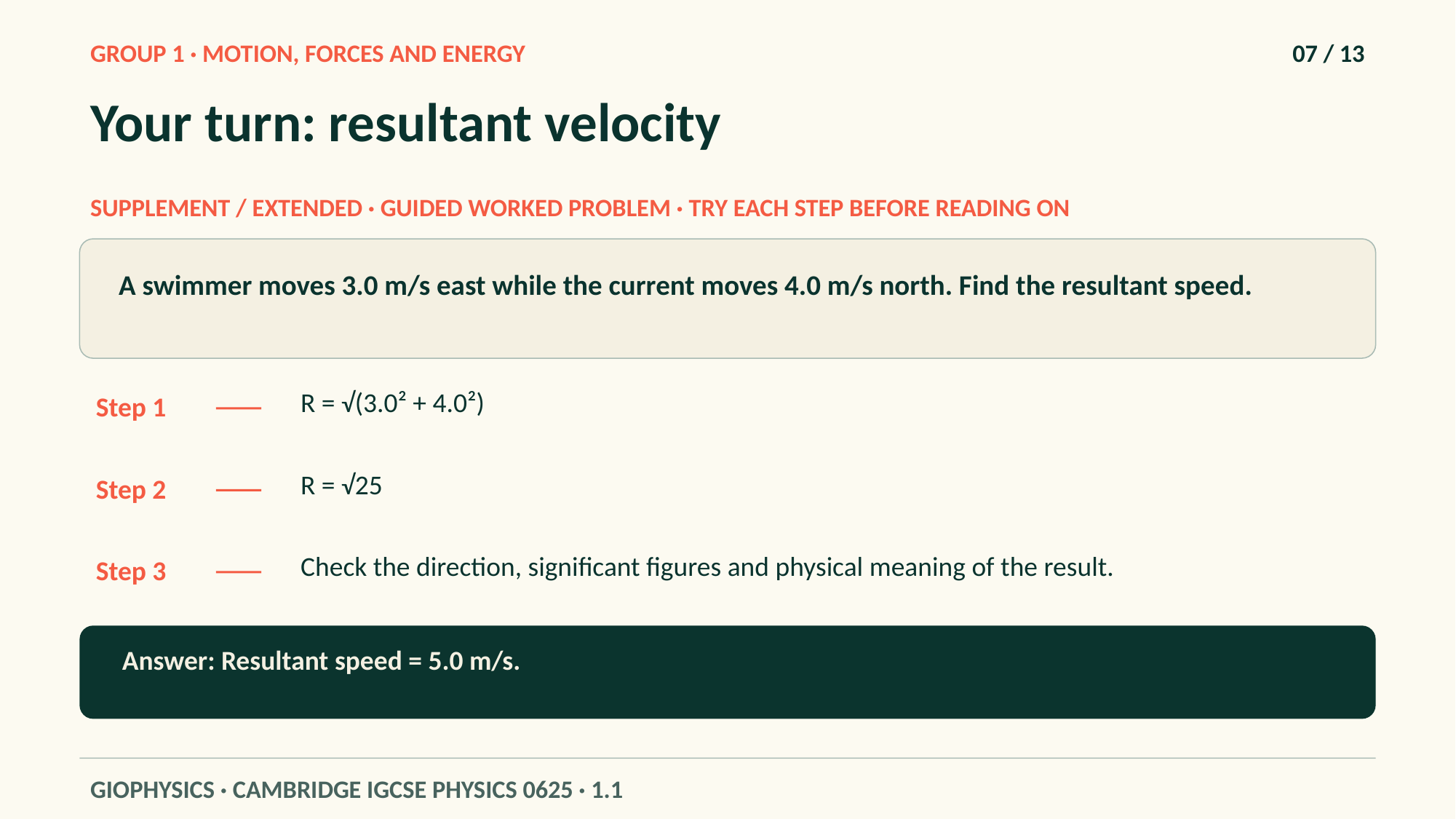

GROUP 1 · MOTION, FORCES AND ENERGY
07 / 13
Your turn: resultant velocity
SUPPLEMENT / EXTENDED · GUIDED WORKED PROBLEM · TRY EACH STEP BEFORE READING ON

A swimmer moves 3.0 m/s east while the current moves 4.0 m/s north. Find the resultant speed.
R = √(3.0² + 4.0²)
Step 1

R = √25
Step 2

Check the direction, significant figures and physical meaning of the result.
Step 3

Answer: Resultant speed = 5.0 m/s.

GIOPHYSICS · CAMBRIDGE IGCSE PHYSICS 0625 · 1.1